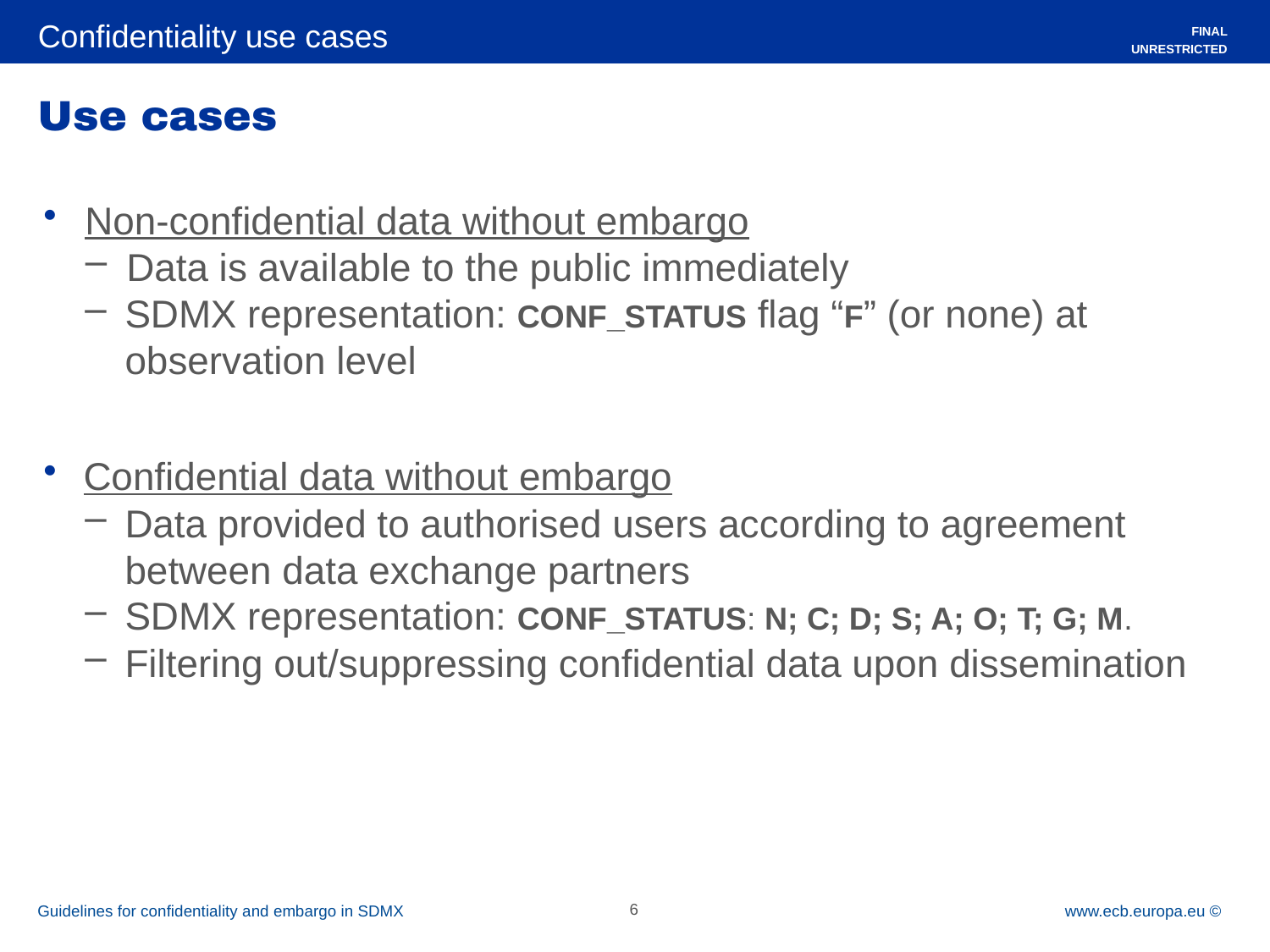

Confidentiality use cases
FINAL
UNRESTRICTED
# Use cases
Non-confidential data without embargo
Data is available to the public immediately
SDMX representation: CONF_STATUS flag “F” (or none) at observation level

Confidential data without embargo
Data provided to authorised users according to agreement between data exchange partners
SDMX representation: CONF_STATUS: N; C; D; S; A; O; T; G; M.
Filtering out/suppressing confidential data upon dissemination

Guidelines for confidentiality and embargo in SDMX
6